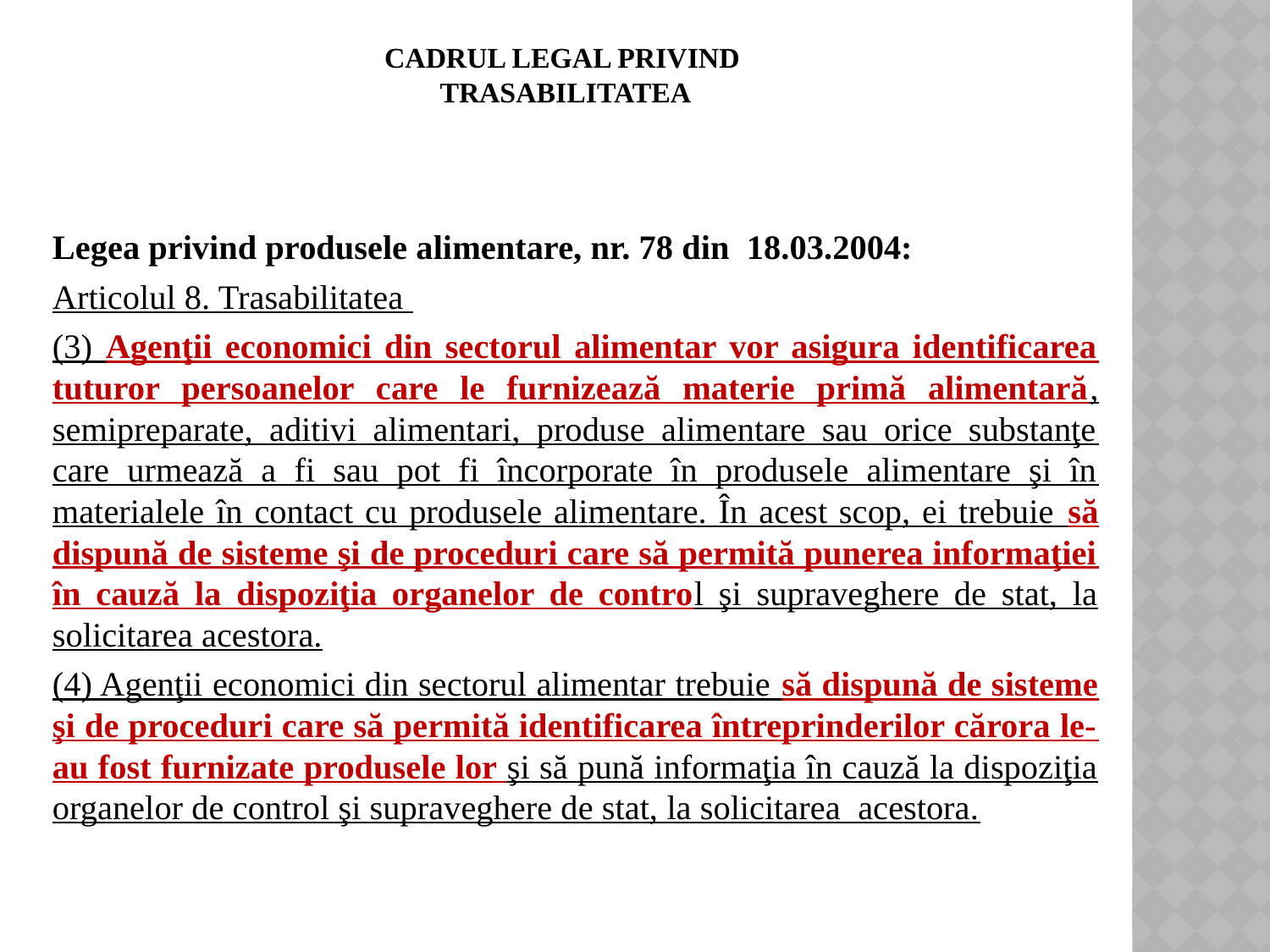

# Cadrul legal privind TRASABILITATEA
Legea privind produsele alimentare, nr. 78 din  18.03.2004:
Articolul 8. Trasabilitatea
(3) Agenţii economici din sectorul alimentar vor asigura identificarea tuturor persoanelor care le furnizează materie primă alimentară, semipreparate, aditivi alimentari, produse alimentare sau orice substanţe care urmează a fi sau pot fi încorporate în produsele alimentare şi în materialele în contact cu produsele alimentare. În acest scop, ei trebuie să dispună de sisteme şi de proceduri care să permită punerea informaţiei în cauză la dispoziţia organelor de control şi supraveghere de stat, la solicitarea acestora.
(4) Agenţii economici din sectorul alimentar trebuie să dispună de sisteme şi de proceduri care să permită identificarea întreprinderilor cărora le-au fost furnizate produsele lor şi să pună informaţia în cauză la dispoziţia organelor de control şi supraveghere de stat, la solicitarea  acestora.